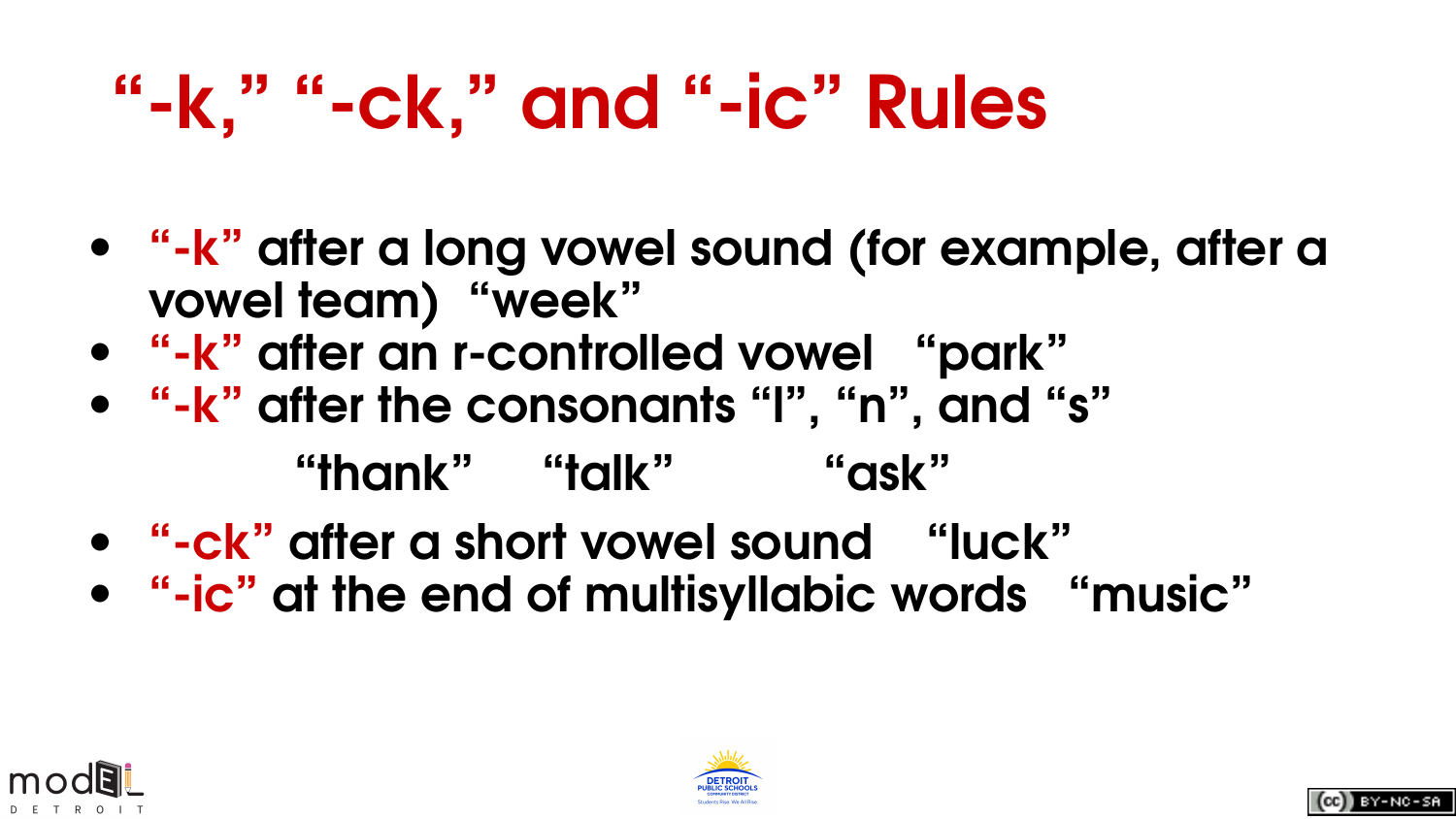

# “-k,” “-ck,” and “-ic” Rules

“-k” after a long vowel sound (for example, after a  vowel team)  “week”
“-k” after an r-controlled vowel   “park”
“-k” after the consonants “l”, “n”, and “s”
“thank”     “talk”           “ask”
“-ck” after a short vowel sound    “luck”
“-ic” at the end of multisyllabic words   “music”